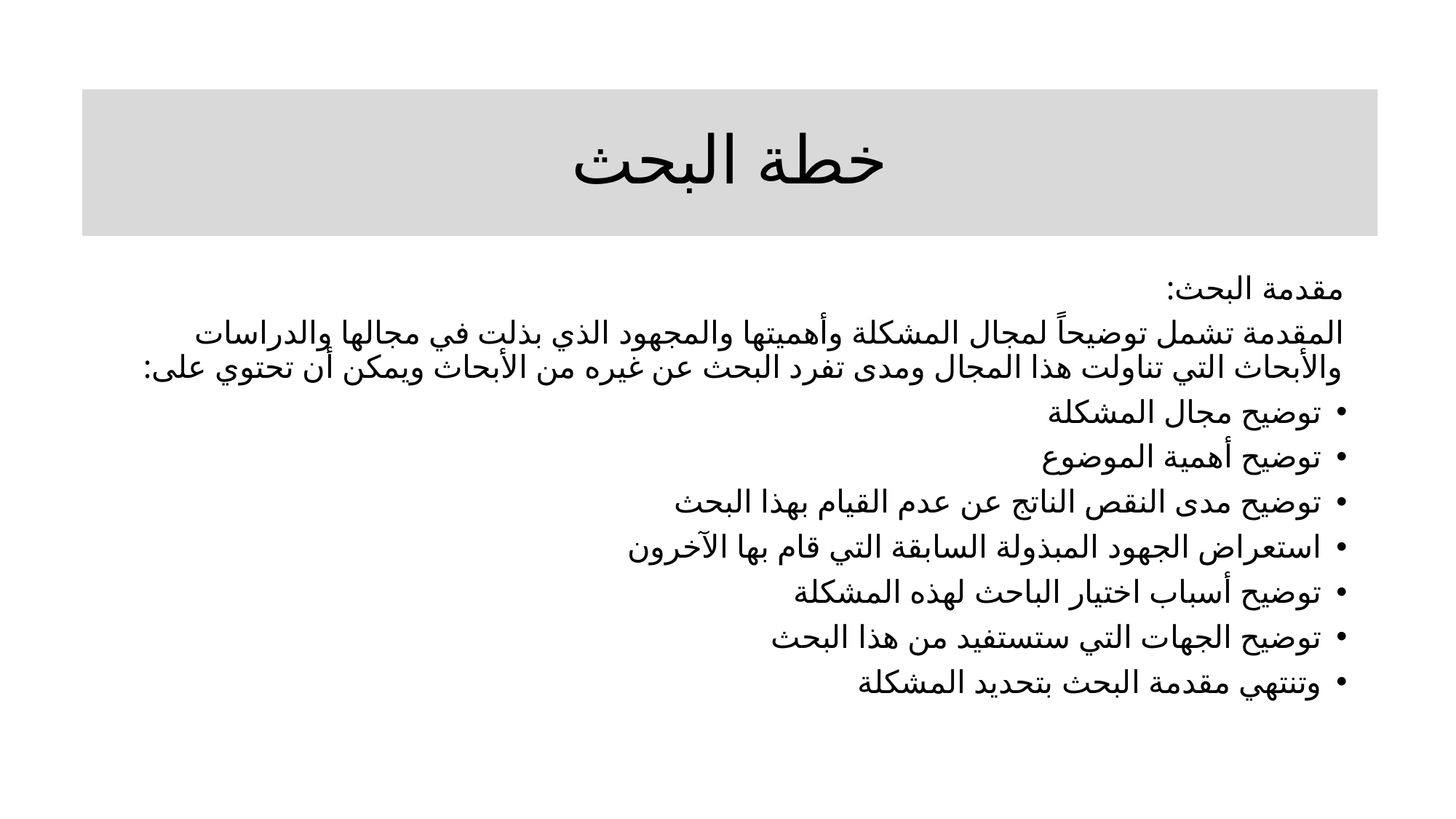

# خطة البحث

مقدمة البحث:
المقدمة تشمل توضيحاً لمجال المشكلة وأهميتها والمجهود الذي بذلت في مجالها والدراسات والأبحاث التي تناولت هذا المجال ومدى تفرد البحث عن غيره من الأبحاث ويمكن أن تحتوي على:
توضيح مجال المشكلة
توضيح أهمية الموضوع
توضيح مدى النقص الناتج عن عدم القيام بهذا البحث
استعراض الجهود المبذولة السابقة التي قام بها الآخرون
توضيح أسباب اختيار الباحث لهذه المشكلة
توضيح الجهات التي ستستفيد من هذا البحث
وتنتهي مقدمة البحث بتحديد المشكلة